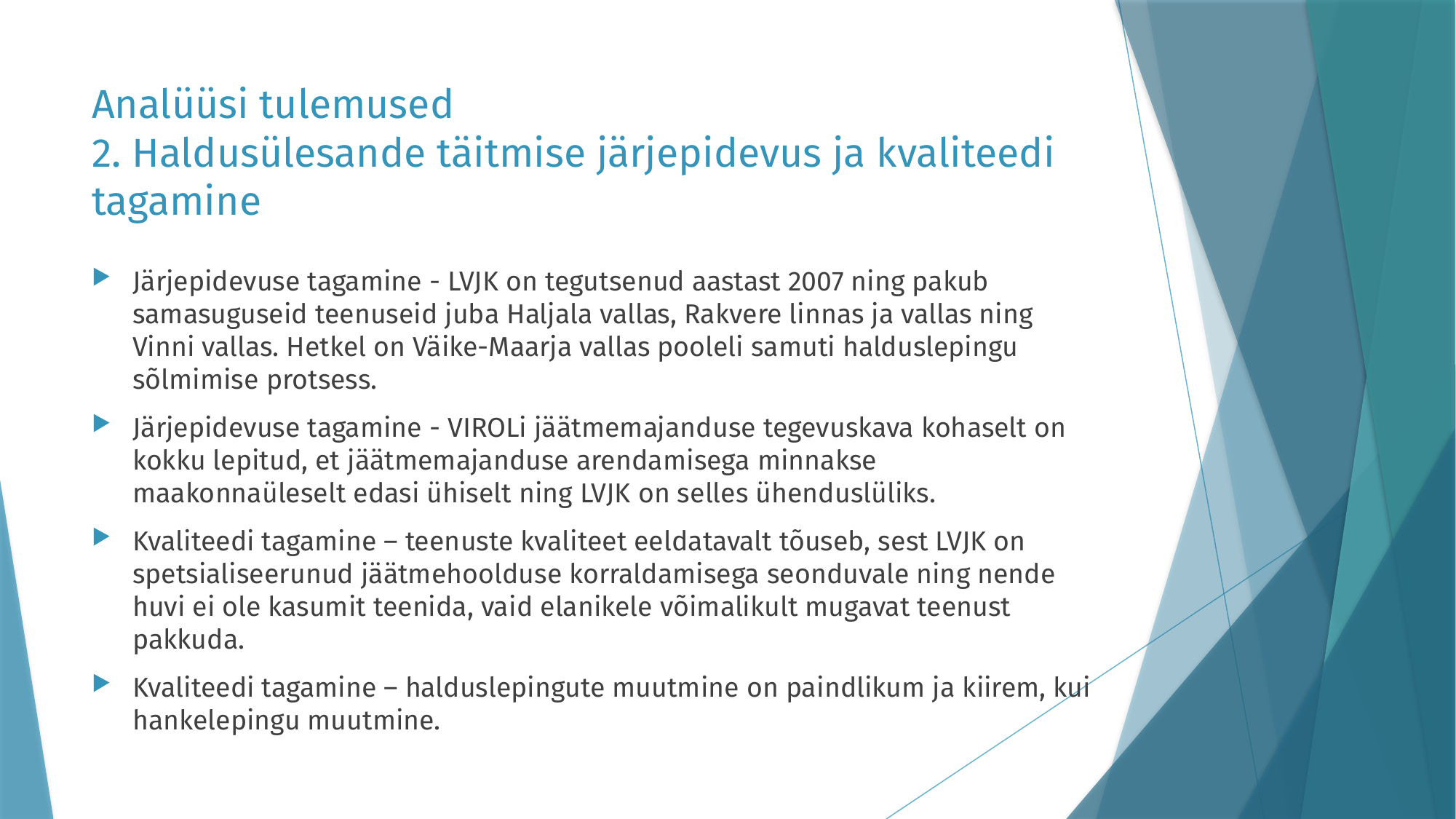

# Analüüsi tulemused 2. Haldusülesande täitmise järjepidevus ja kvaliteedi tagamine
Järjepidevuse tagamine - LVJK on tegutsenud aastast 2007 ning pakub samasuguseid teenuseid juba Haljala vallas, Rakvere linnas ja vallas ning Vinni vallas. Hetkel on Väike-Maarja vallas pooleli samuti halduslepingu sõlmimise protsess.
Järjepidevuse tagamine - VIROLi jäätmemajanduse tegevuskava kohaselt on kokku lepitud, et jäätmemajanduse arendamisega minnakse maakonnaüleselt edasi ühiselt ning LVJK on selles ühenduslüliks.
Kvaliteedi tagamine – teenuste kvaliteet eeldatavalt tõuseb, sest LVJK on spetsialiseerunud jäätmehoolduse korraldamisega seonduvale ning nende huvi ei ole kasumit teenida, vaid elanikele võimalikult mugavat teenust pakkuda.
Kvaliteedi tagamine – halduslepingute muutmine on paindlikum ja kiirem, kui hankelepingu muutmine.